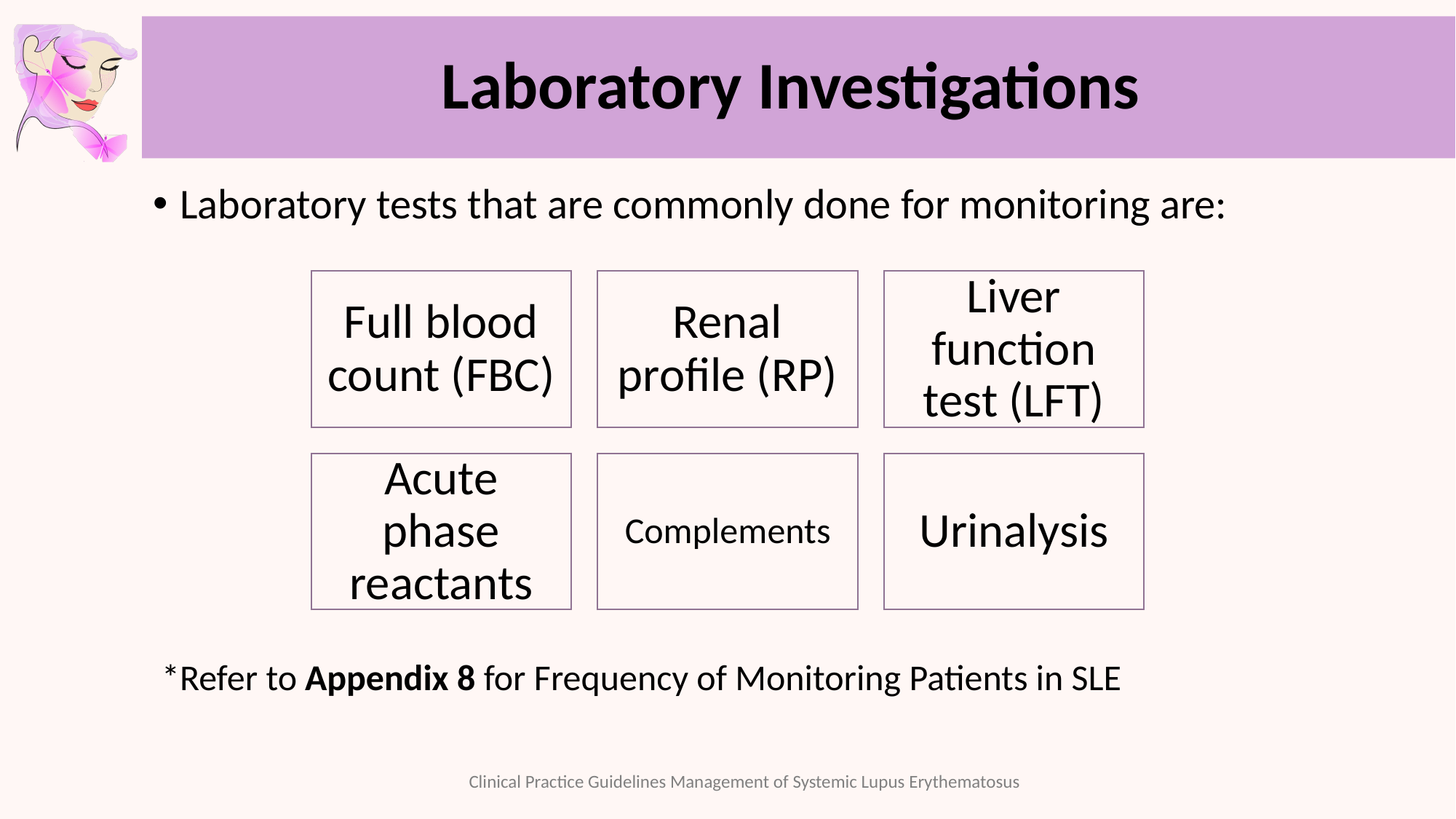

# Laboratory Investigations
Laboratory tests that are commonly done for monitoring are:

Full blood count (FBC)
Renal profile (RP)
Liver function test (LFT)
Acute phase reactants
Complements
Urinalysis
*Refer to Appendix 8 for Frequency of Monitoring Patients in SLE